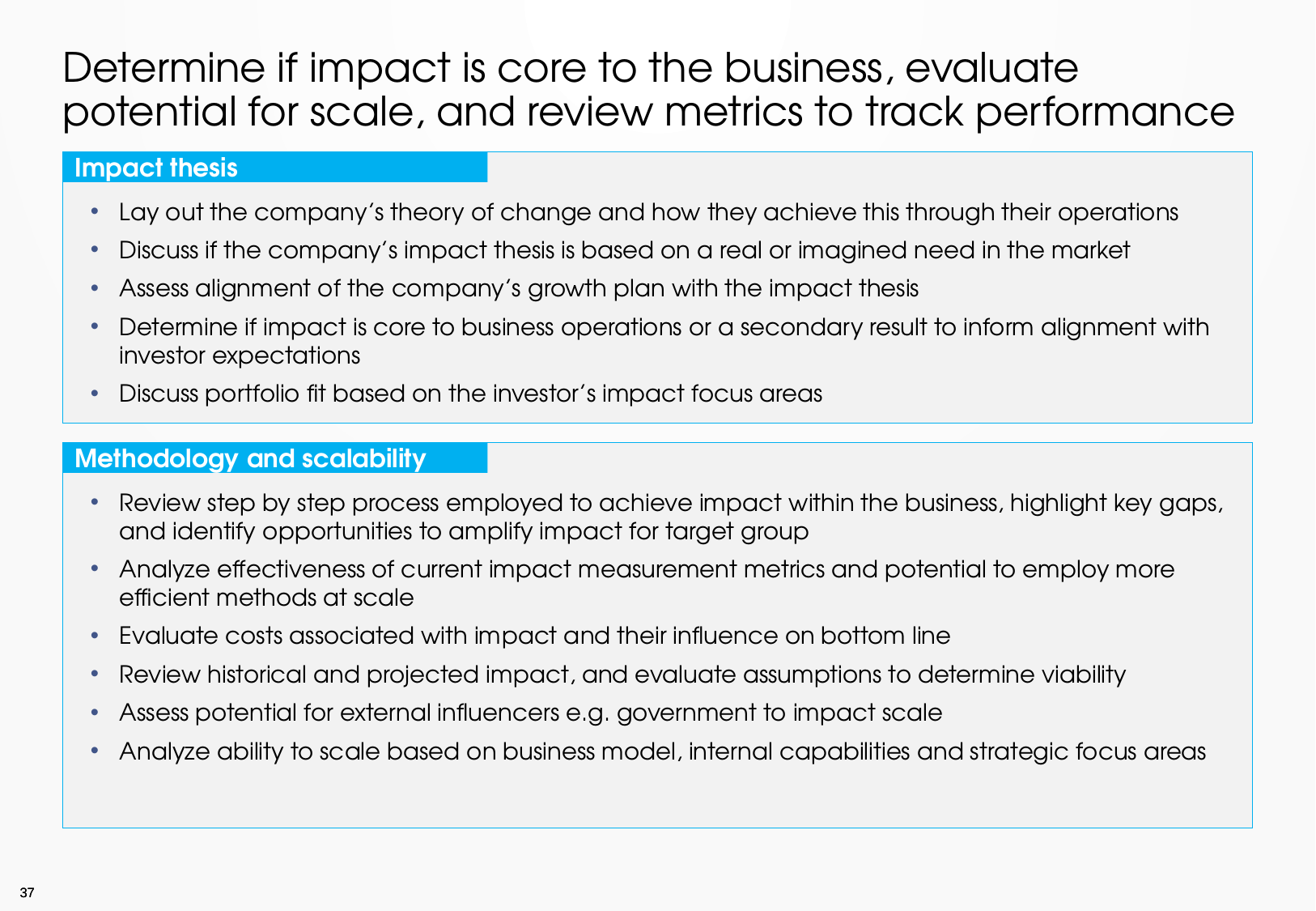

# Determine if impact is core to the business, evaluate potential for scale, and review metrics to track performance

Lay out the company’s theory of change and how they achieve this through their operations
Discuss if the company’s impact thesis is based on a real or imagined need in the market
Assess alignment of the company’s growth plan with the impact thesis
Determine if impact is core to business operations or a secondary result to inform alignment with investor expectations
Discuss portfolio fit based on the investor’s impact focus areas
Impact thesis

Review step by step process employed to achieve impact within the business, highlight key gaps, and identify opportunities to amplify impact for target group
Analyze effectiveness of current impact measurement metrics and potential to employ more efficient methods at scale
Evaluate costs associated with impact and their influence on bottom line
Review historical and projected impact, and evaluate assumptions to determine viability
Assess potential for external influencers e.g. government to impact scale
Analyze ability to scale based on business model, internal capabilities and strategic focus areas

Methodology and scalability

37